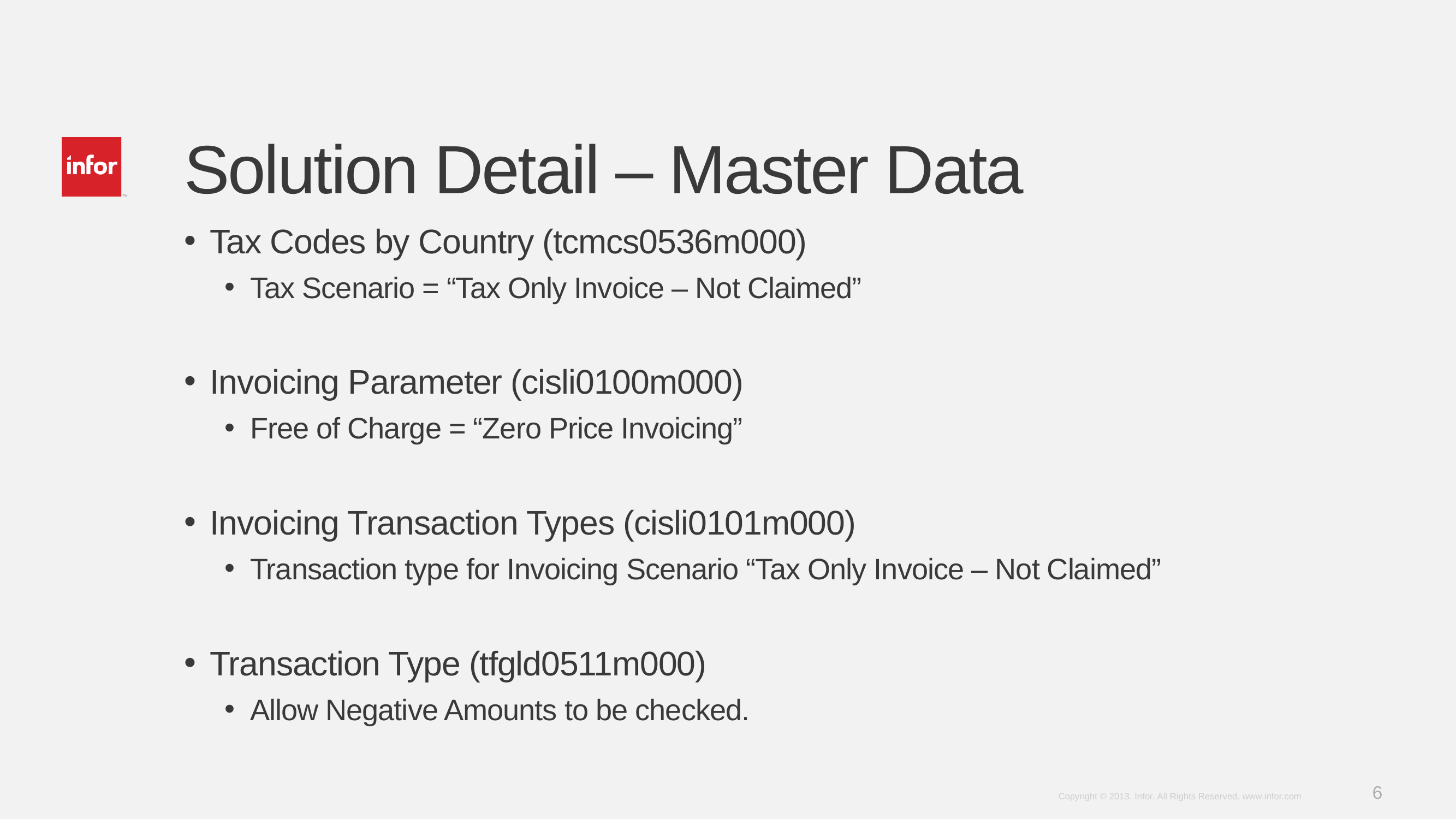

# Solution Detail – Master Data
Tax Codes by Country (tcmcs0536m000)
Tax Scenario = “Tax Only Invoice – Not Claimed”

Invoicing Parameter (cisli0100m000)
Free of Charge = “Zero Price Invoicing”

Invoicing Transaction Types (cisli0101m000)
Transaction type for Invoicing Scenario “Tax Only Invoice – Not Claimed”

Transaction Type (tfgld0511m000)
Allow Negative Amounts to be checked.